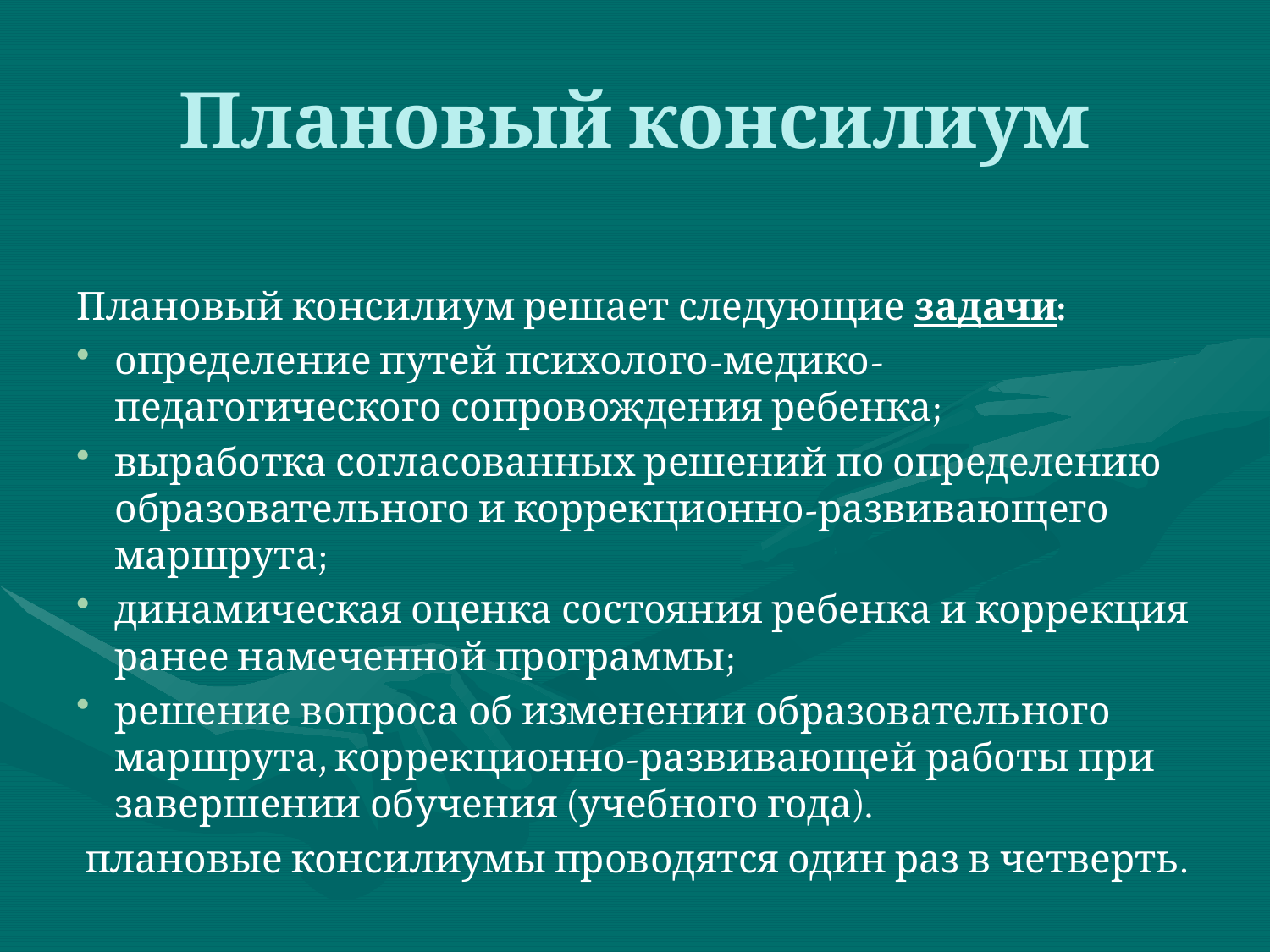

# Плановый консилиум
Плановый консилиум решает следующие задачи:
определение путей психолого-медико-педагогического сопровождения ребенка;
выработка согласованных решений по определению образовательного и коррекционно-развивающего маршрута;
динамическая оценка состояния ребенка и коррекция ранее намеченной программы;
решение вопроса об изменении образовательного маршрута, коррекционно-развивающей работы при завершении обучения (учебного года).
 плановые консилиумы проводятся один раз в четверть.